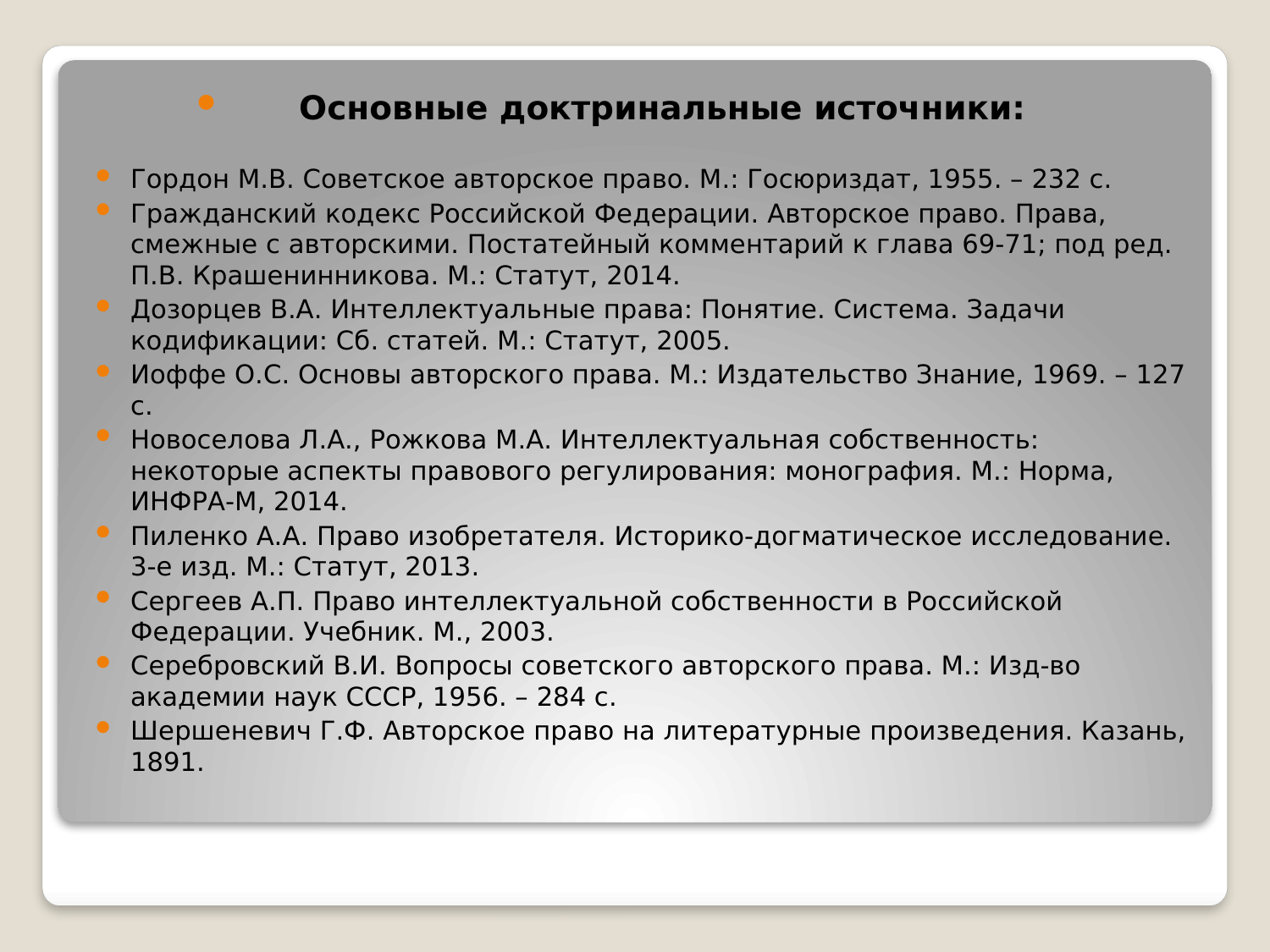

Основные доктринальные источники:

Гордон М.В. Советское авторское право. М.: Госюриздат, 1955. – 232 с.
Гражданский кодекс Российской Федерации. Авторское право. Права, смежные с авторскими. Постатейный комментарий к глава 69-71; под ред. П.В. Крашенинникова. М.: Статут, 2014.
Дозорцев В.А. Интеллектуальные права: Понятие. Система. Задачи кодификации: Сб. статей. М.: Статут, 2005.
Иоффе О.С. Основы авторского права. М.: Издательство Знание, 1969. – 127 с.
Новоселова Л.А., Рожкова М.А. Интеллектуальная собственность: некоторые аспекты правового регулирования: монография. М.: Норма, ИНФРА-М, 2014.
Пиленко А.А. Право изобретателя. Историко-догматическое исследование. 3-е изд. М.: Статут, 2013.
Сергеев А.П. Право интеллектуальной собственности в Российской Федерации. Учебник. М., 2003.
Серебровский В.И. Вопросы советского авторского права. М.: Изд-во академии наук СССР, 1956. – 284 с.
Шершеневич Г.Ф. Авторское право на литературные произведения. Казань, 1891.

#